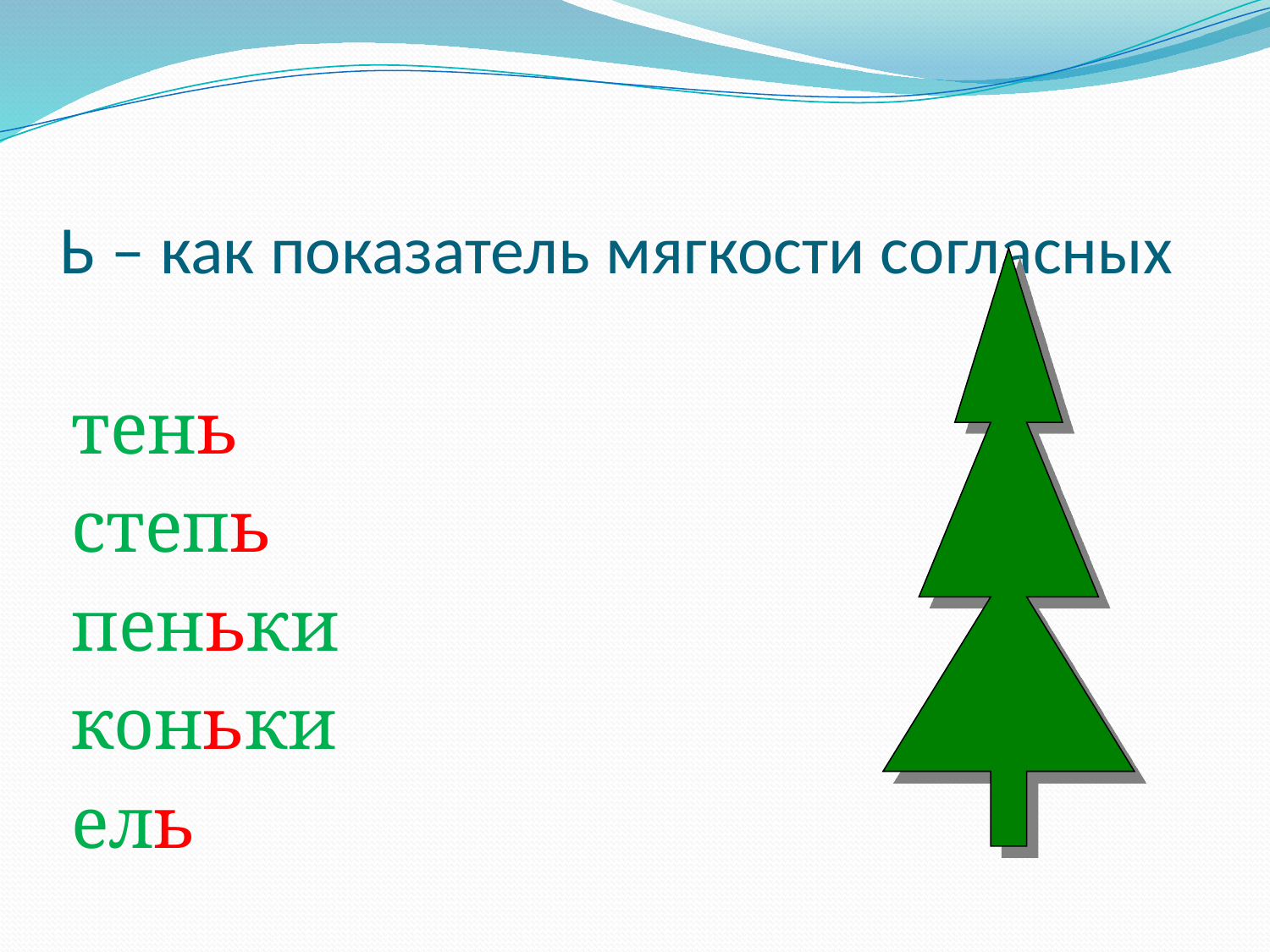

# Ь – как показатель мягкости согласных

тень
степь
пеньки
коньки
ель